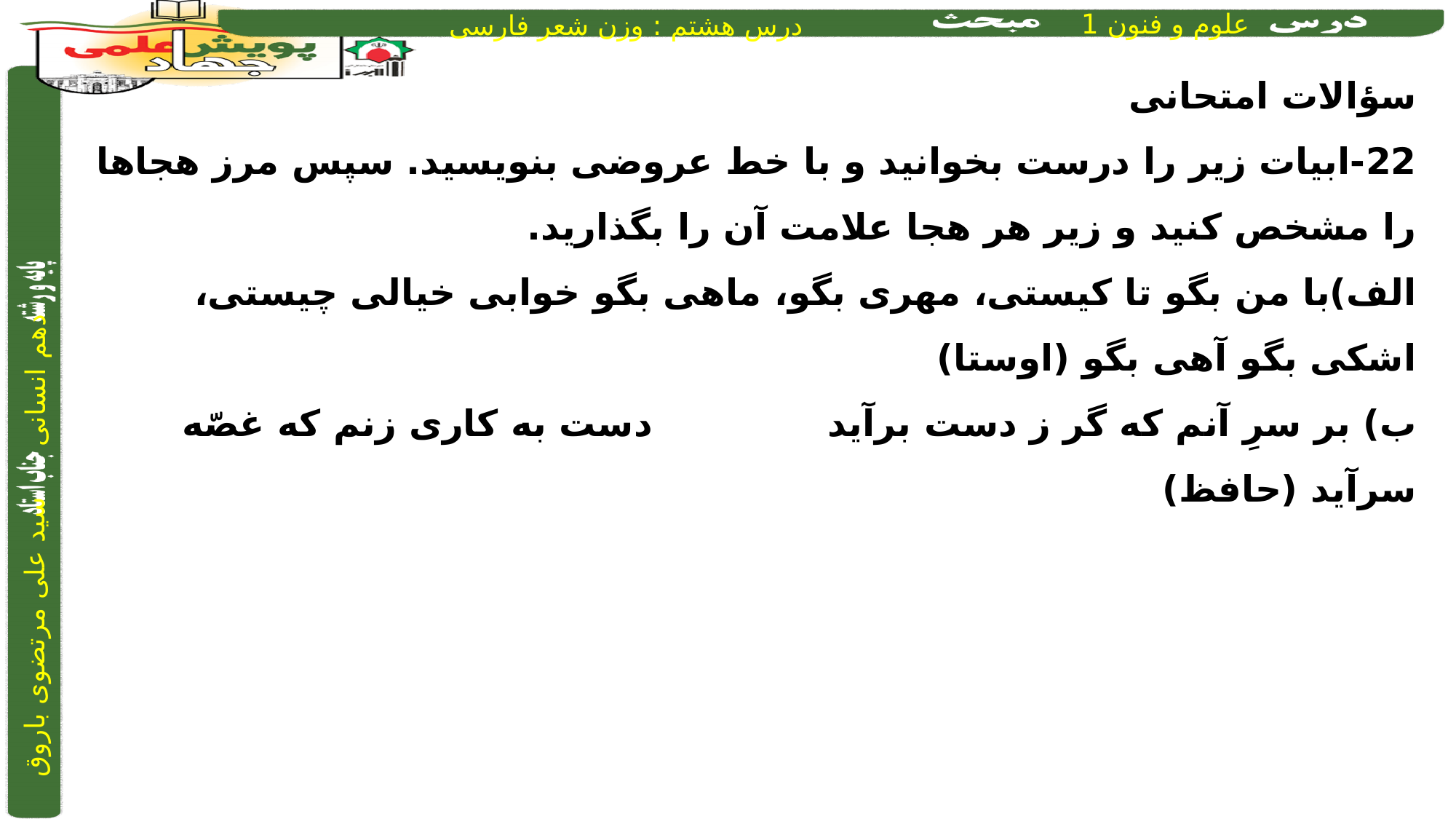

سؤالات امتحانی
22-ابیات زیر را درست بخوانید و با خط عروضی بنویسید. سپس مرز هجاها را مشخص کنید و زیر هر هجا علامت آن را بگذارید.
الف)با من بگو تا کیستی، مهری بگو، ماهی بگو	 خوابی خیالی چیستی، اشکی بگو آهی بگو (اوستا)
ب) بر سرِ آنم که گر ز دست برآید	 		دست به کاری زنم که غصّه سرآید (حافظ)